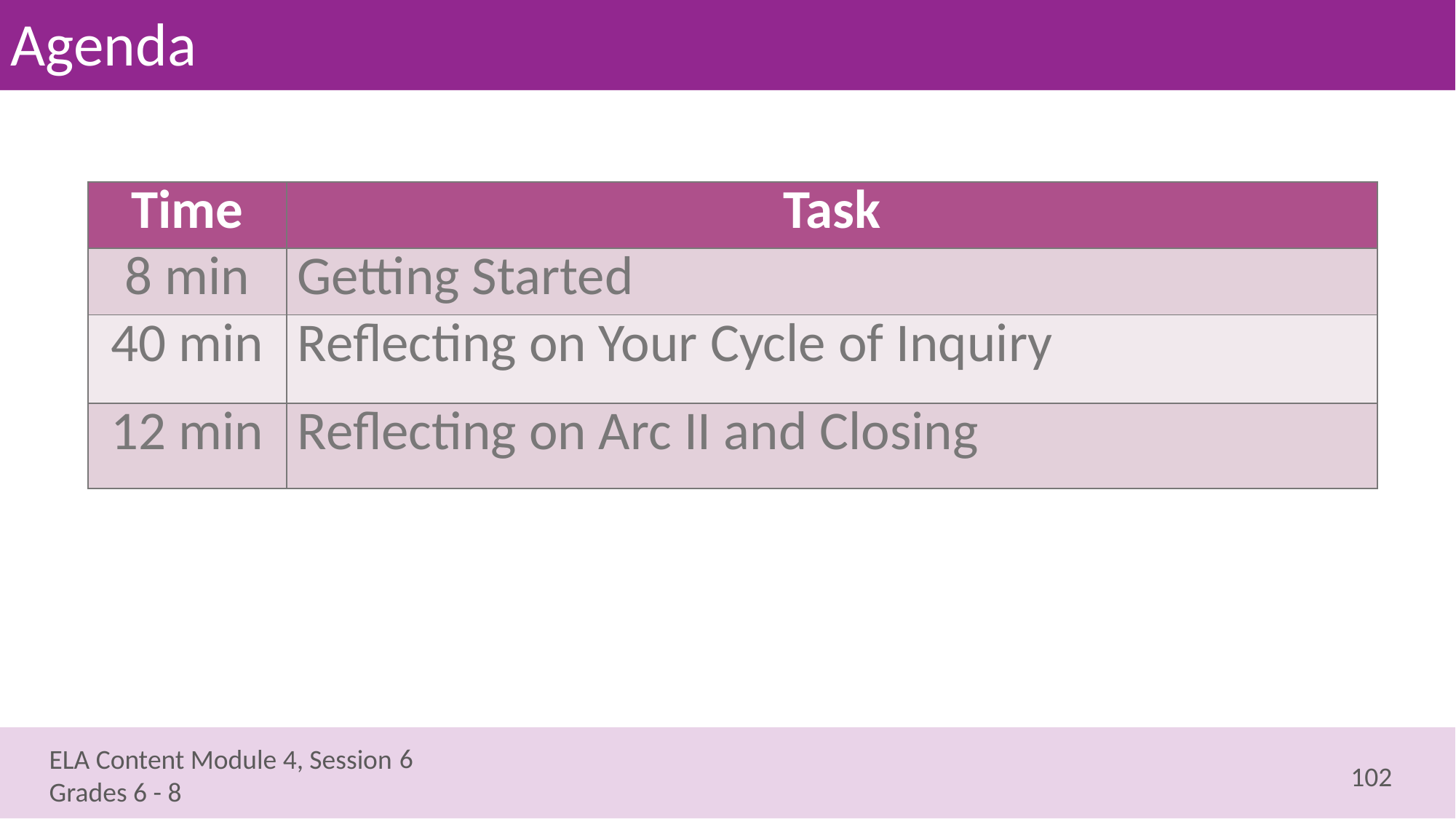

# Agenda
| Time | Task |
| --- | --- |
| 8 min | Getting Started |
| 40 min | Reflecting on Your Cycle of Inquiry |
| 12 min | Reflecting on Arc II and Closing |
6
102